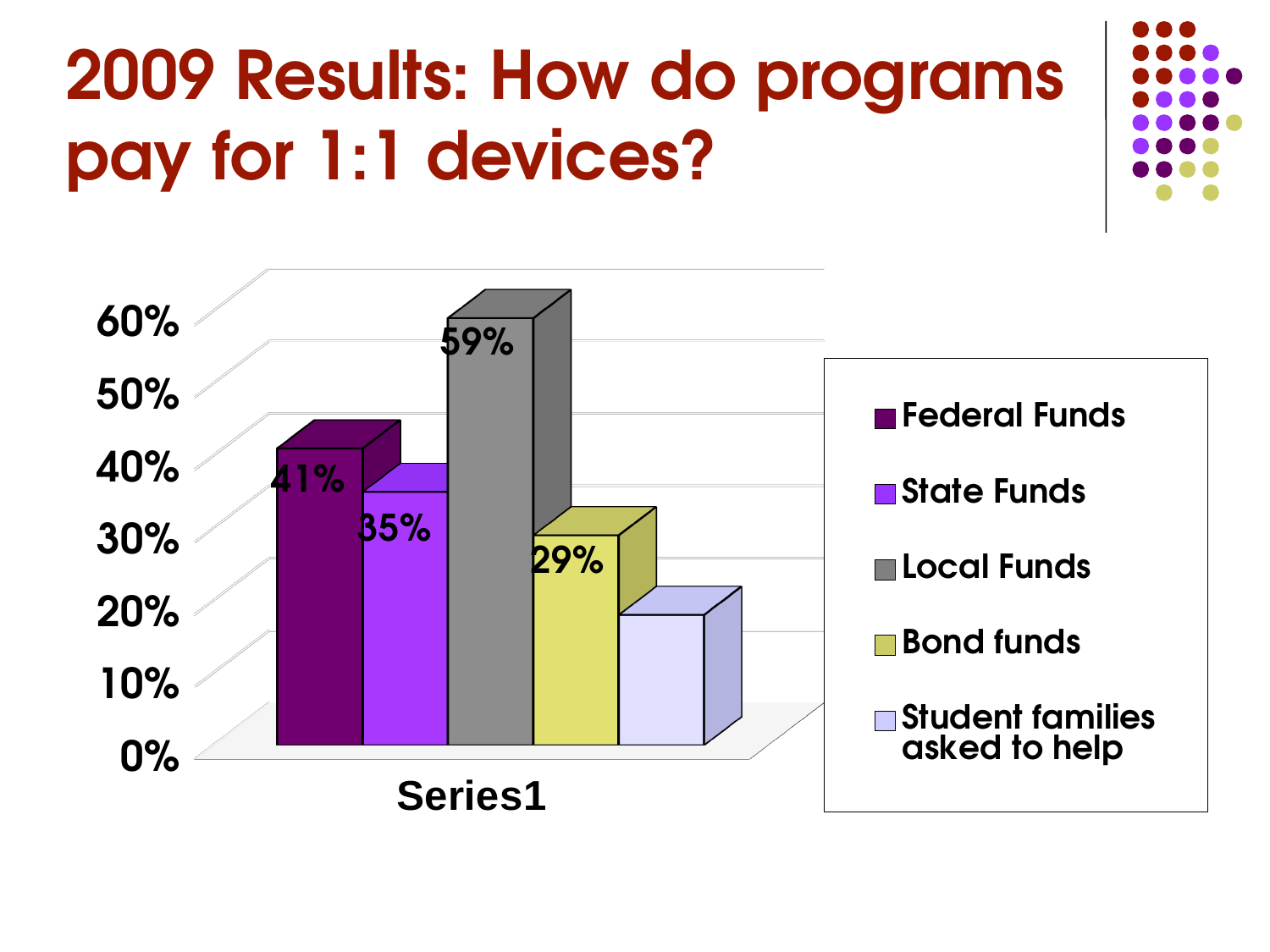

# 2009 Results: How do programs pay for 1:1 devices?

[unsupported chart]